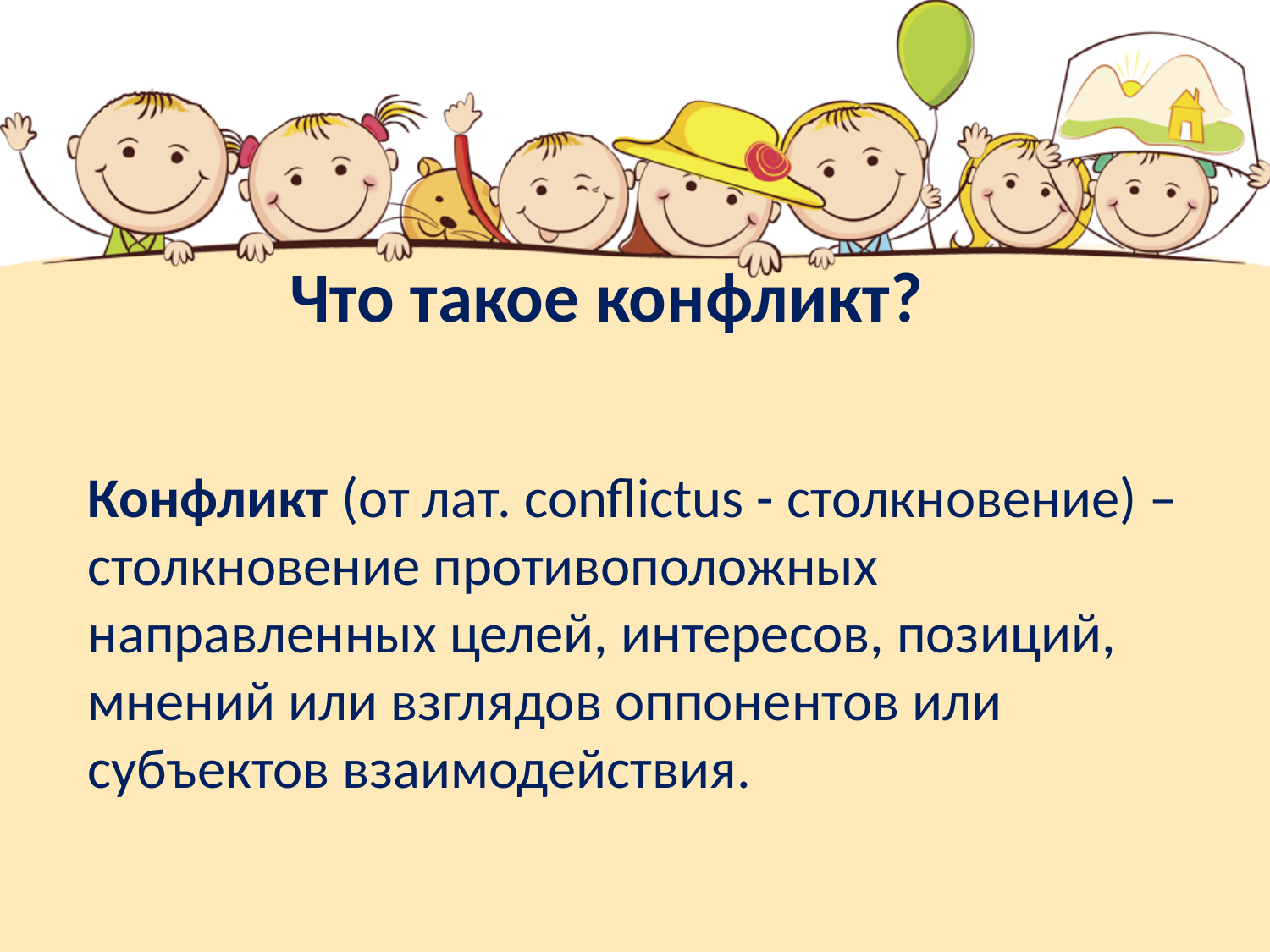

# Что такое конфликт?

Конфликт (от лат. conflictus - столкновение) – столкновение противоположных направленных целей, интересов, позиций, мнений или взглядов оппонентов или субъектов взаимодействия.